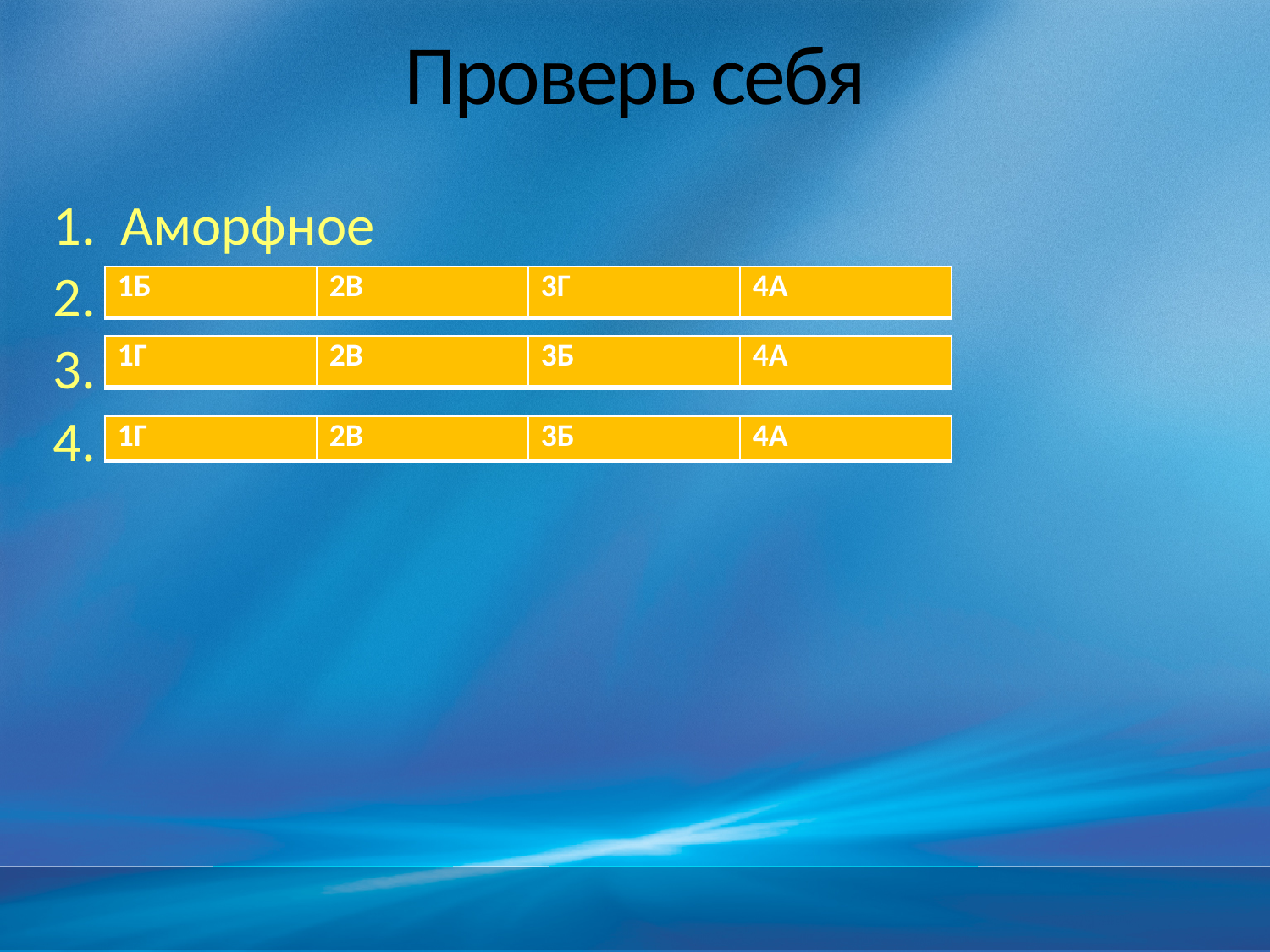

# Проверь себя
1.  Аморфное
2.
3.
4.
| 1Б | 2В | 3Г | 4А |
| --- | --- | --- | --- |
| 1Г | 2В | 3Б | 4А |
| --- | --- | --- | --- |
| 1Г | 2В | 3Б | 4А |
| --- | --- | --- | --- |